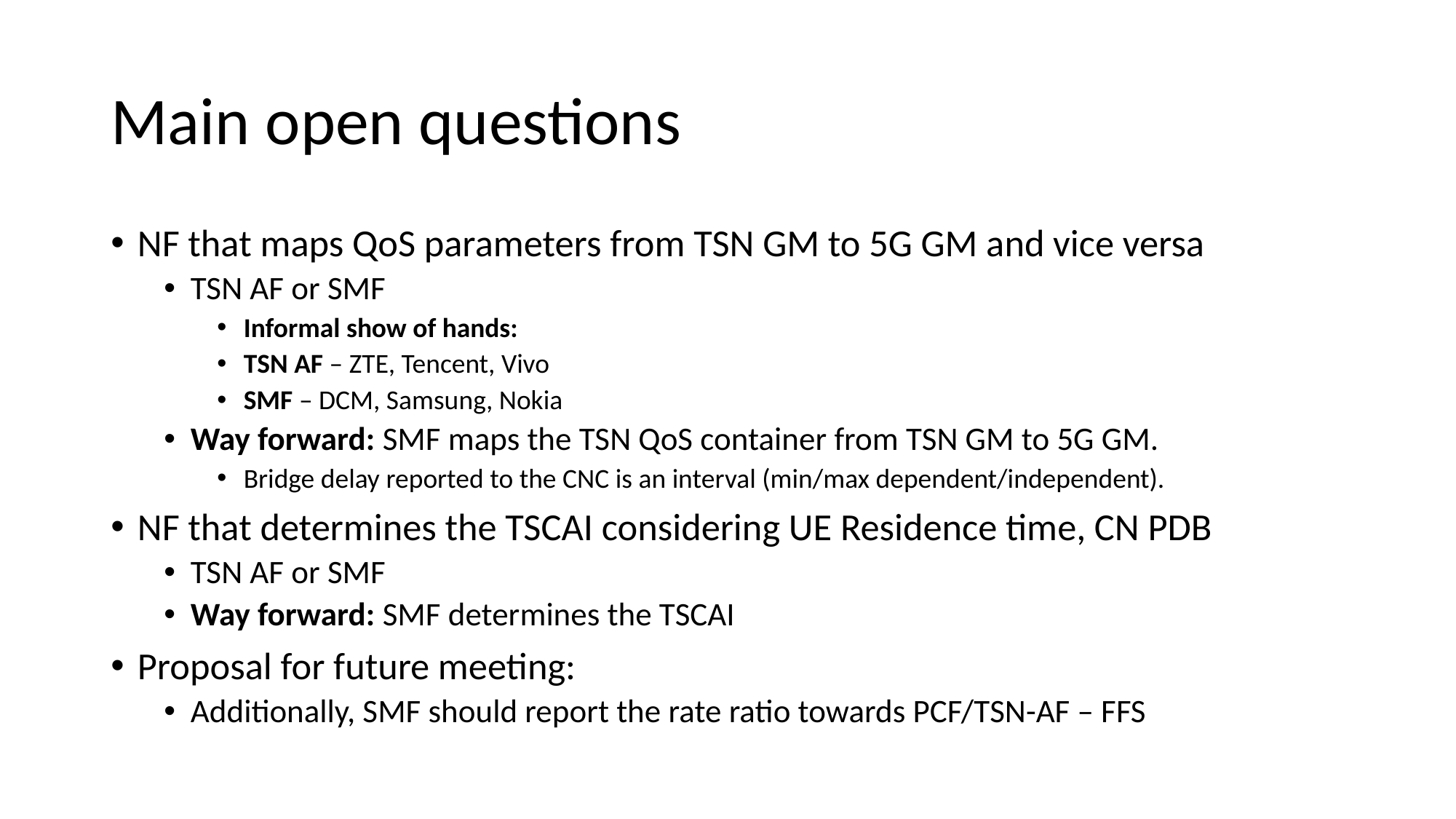

# Main open questions
NF that maps QoS parameters from TSN GM to 5G GM and vice versa
TSN AF or SMF
Informal show of hands:
TSN AF – ZTE, Tencent, Vivo
SMF – DCM, Samsung, Nokia
Way forward: SMF maps the TSN QoS container from TSN GM to 5G GM.
Bridge delay reported to the CNC is an interval (min/max dependent/independent).
NF that determines the TSCAI considering UE Residence time, CN PDB
TSN AF or SMF
Way forward: SMF determines the TSCAI
Proposal for future meeting:
Additionally, SMF should report the rate ratio towards PCF/TSN-AF – FFS